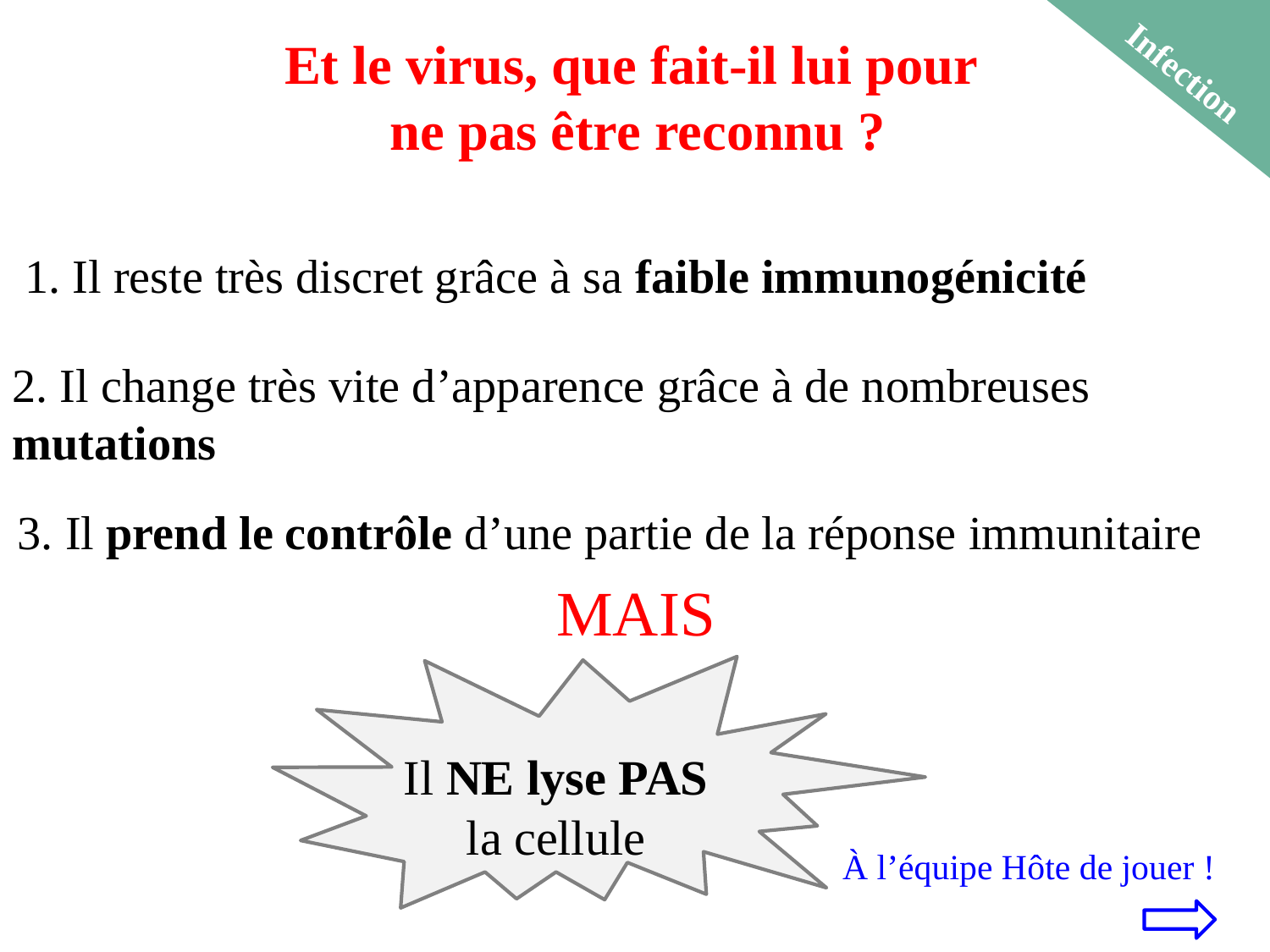

Et le virus, que fait-il lui pour
ne pas être reconnu ?
Infection
1. Il reste très discret grâce à sa faible immunogénicité
2. Il change très vite d’apparence grâce à de nombreuses mutations
3. Il prend le contrôle d’une partie de la réponse immunitaire
MAIS

Il NE lyse PAS la cellule
À l’équipe Hôte de jouer !